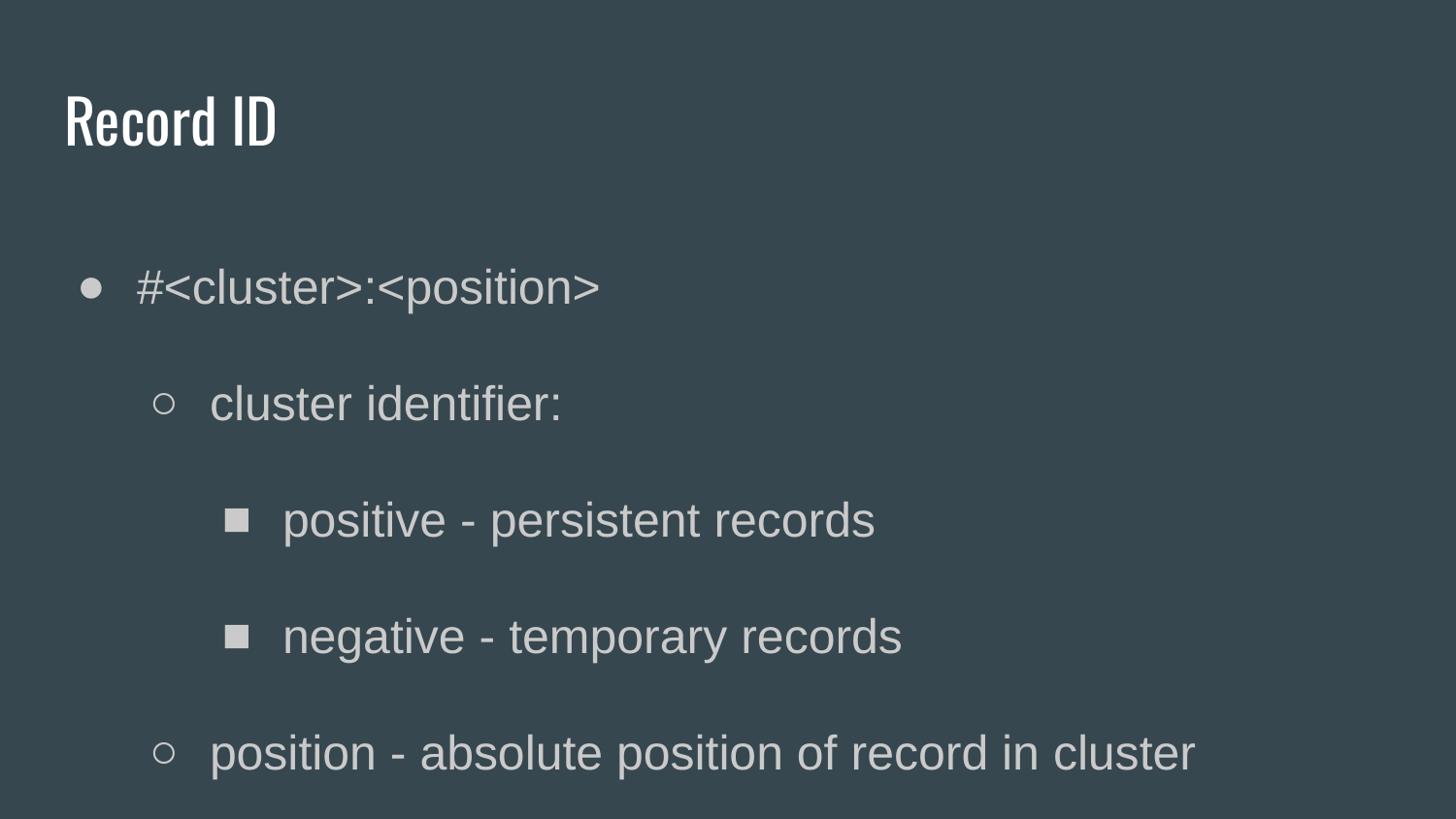

# Record ID
#<cluster>:<position>
cluster identifier:
positive - persistent records
negative - temporary records
position - absolute position of record in cluster